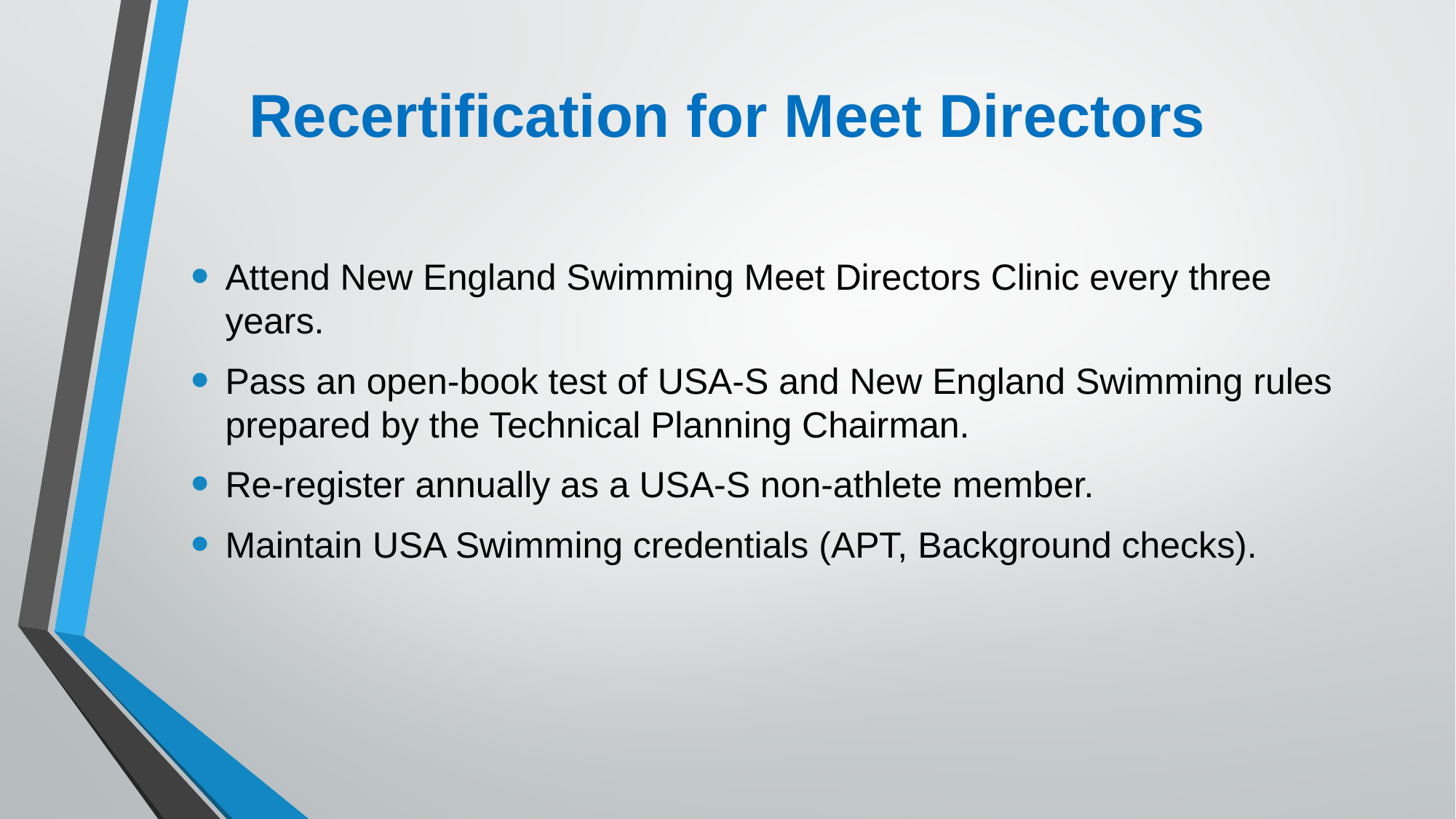

# Recertification for Meet Directors
Attend New England Swimming Meet Directors Clinic every three years.
Pass an open-book test of USA-S and New England Swimming rules prepared by the Technical Planning Chairman.
Re-register annually as a USA-S non-athlete member.
Maintain USA Swimming credentials (APT, Background checks).